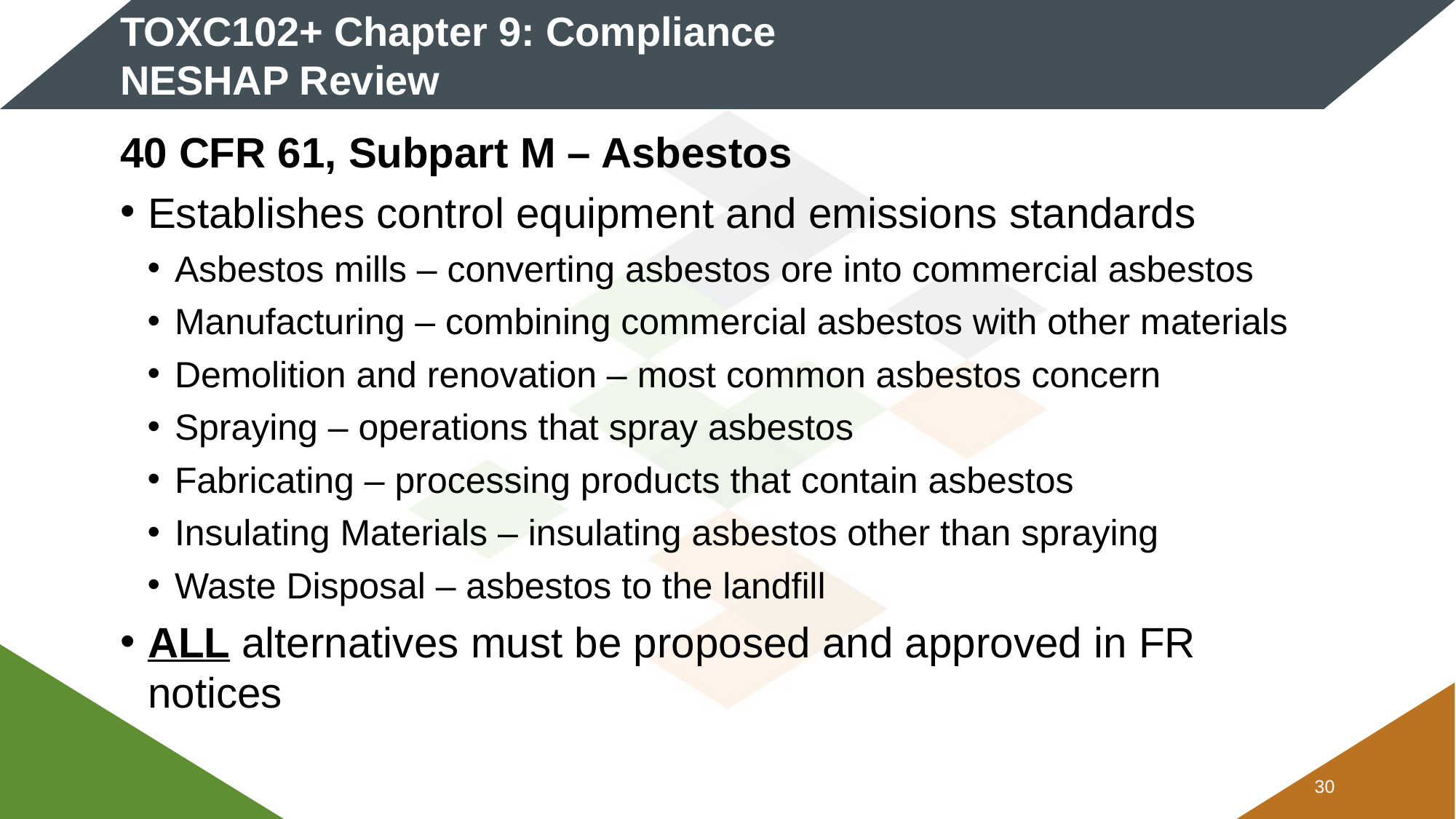

# TOXC102+ Chapter 9: Compliance NESHAP Review
40 CFR 61, Subpart M – Asbestos
Establishes control equipment and emissions standards
Asbestos mills – converting asbestos ore into commercial asbestos
Manufacturing – combining commercial asbestos with other materials
Demolition and renovation – most common asbestos concern
Spraying – operations that spray asbestos
Fabricating – processing products that contain asbestos
Insulating Materials – insulating asbestos other than spraying
Waste Disposal – asbestos to the landfill
ALL alternatives must be proposed and approved in FR notices
30